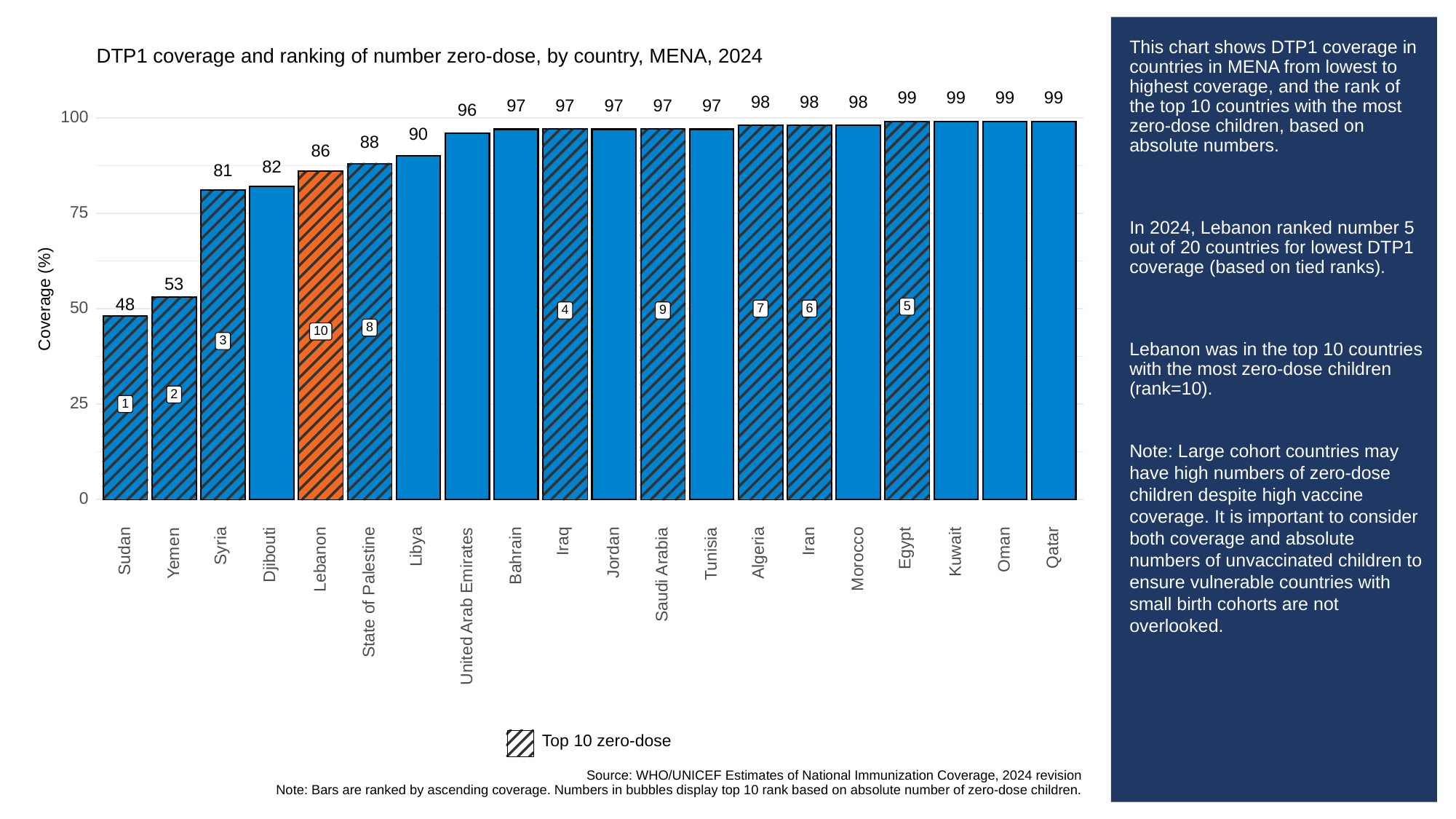

# This chart shows DTP1 coverage in countries in MENA from lowest to highest coverage, and the rank of the top 10 countries with the most zero-dose children, based on absolute numbers.

In 2024, Lebanon ranked number 5 out of 20 countries for lowest DTP1 coverage (based on tied ranks).

Lebanon was in the top 10 countries with the most zero-dose children (rank=10).

Note: Large cohort countries may have high numbers of zero-dose children despite high vaccine coverage. It is important to consider both coverage and absolute numbers of unvaccinated children to ensure vulnerable countries with small birth cohorts are not overlooked.

DTP1 coverage and ranking of number zero-dose, by country, MENA, 2024
99
99
99
99
98
98
98
97
97
97
97
97
96
100

90

88

86

82

81

75

53

Coverage (%)

48

5
50

6
7

9

4

8

10

3

2

25
1

0

Iraq
Iran
Syria
Libya
Egypt
Qatar
Oman
Sudan
Algeria
Kuwait
Jordan
Djibouti
Yemen
Tunisia
Bahrain
Morocco
Lebanon
Saudi Arabia
State of Palestine
United Arab Emirates

Top 10 zero-dose

Source: WHO/UNICEF Estimates of National Immunization Coverage, 2024 revision
Note: Bars are ranked by ascending coverage. Numbers in bubbles display top 10 rank based on absolute number of zero-dose children.